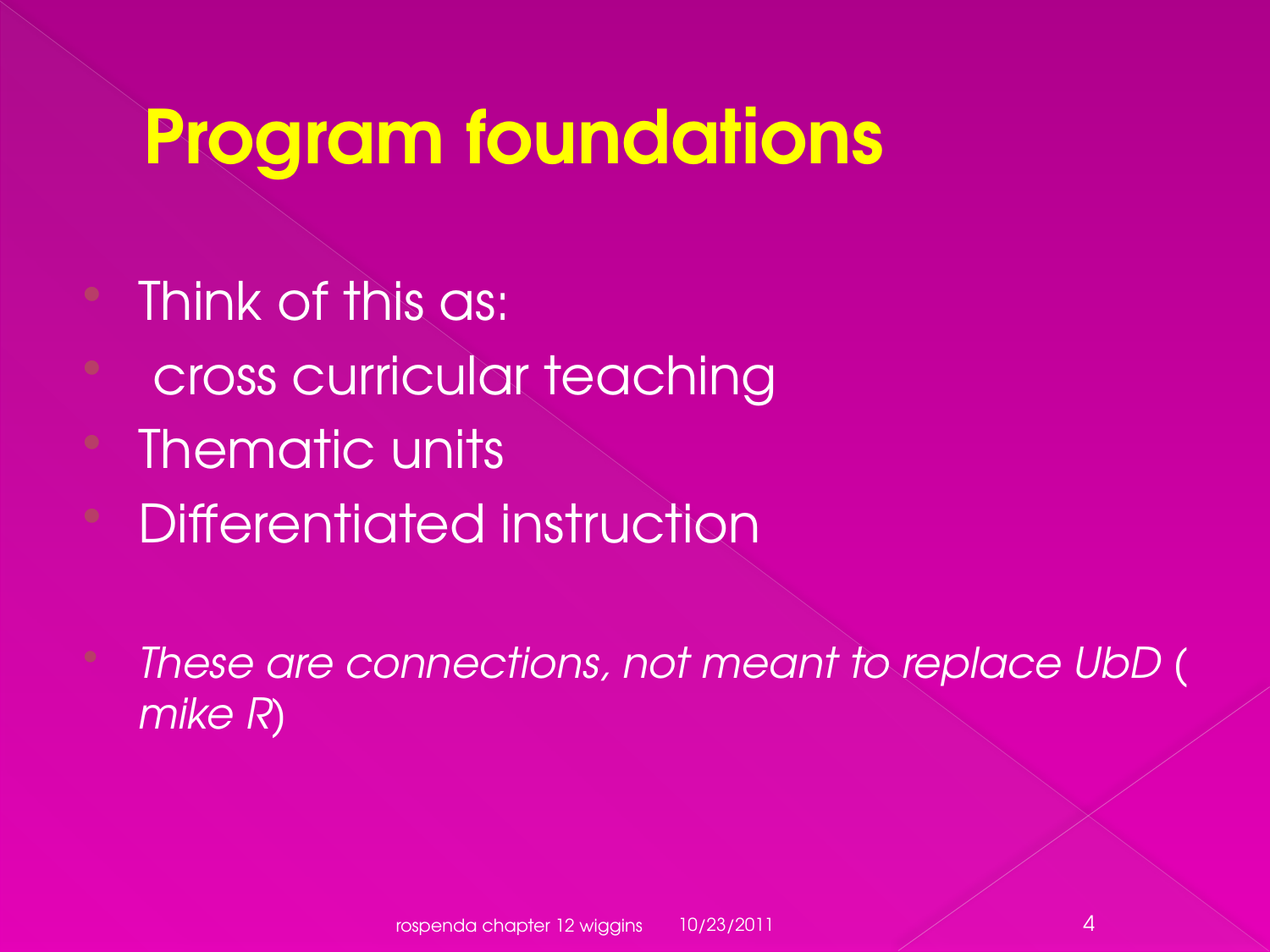

# Program foundations
Think of this as:
 cross curricular teaching
Thematic units
Differentiated instruction

These are connections, not meant to replace UbD ( mike R)
10/23/2011
rospenda chapter 12 wiggins
4